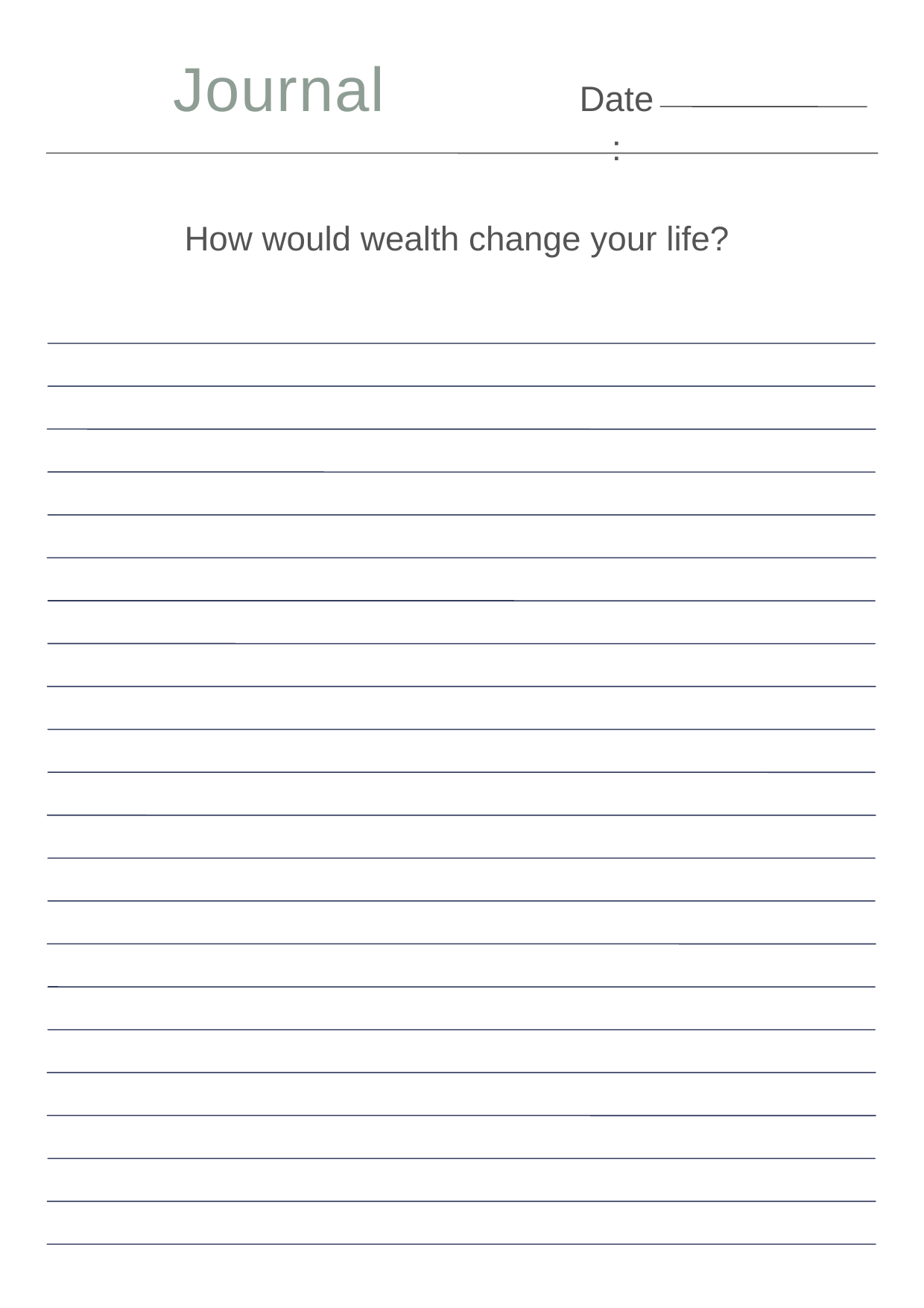

Journal
Date:

How would wealth change your life?